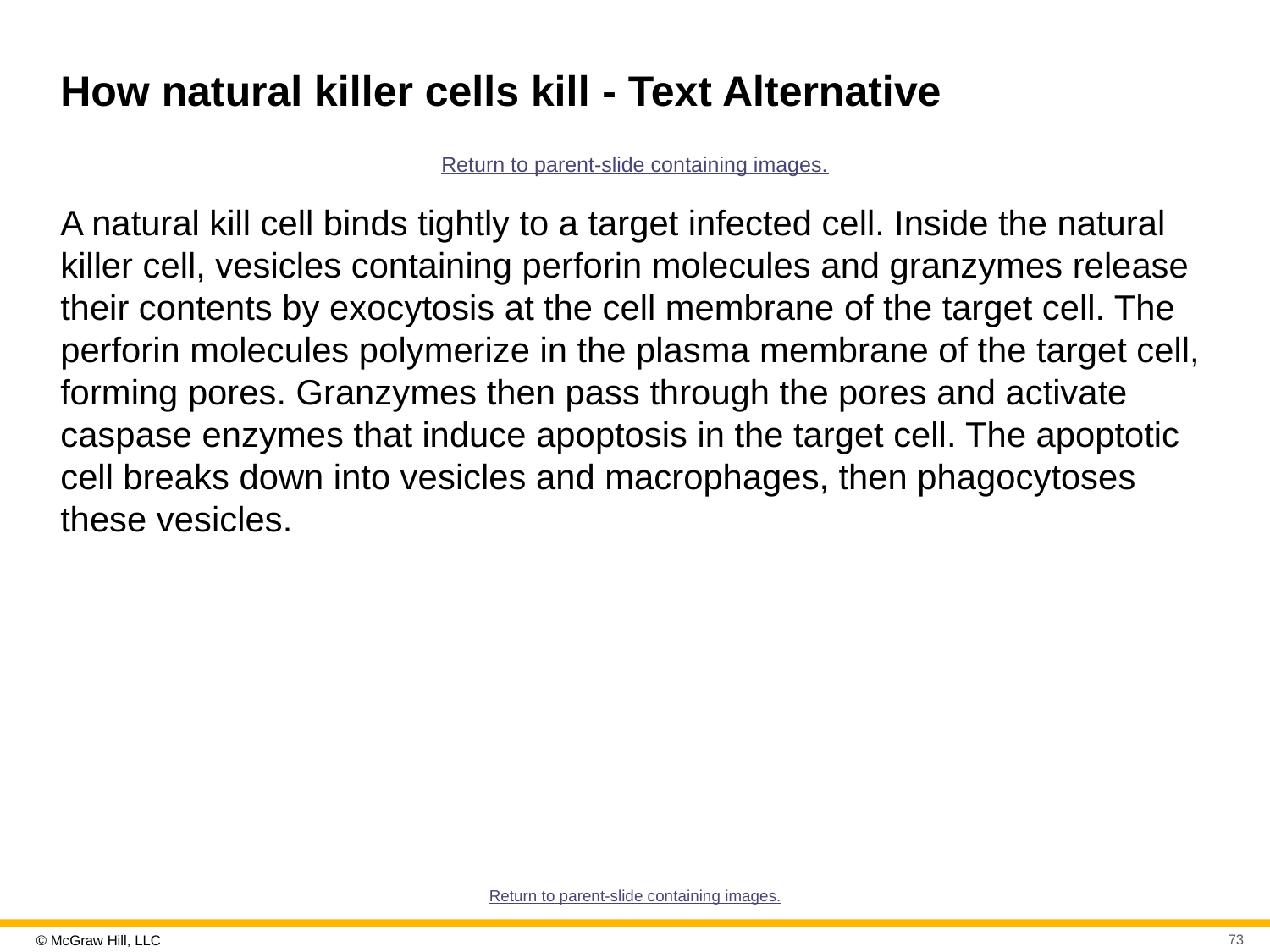

# How natural killer cells kill - Text Alternative
Return to parent-slide containing images.
A natural kill cell binds tightly to a target infected cell. Inside the natural killer cell, vesicles containing perforin molecules and granzymes release their contents by exocytosis at the cell membrane of the target cell. The perforin molecules polymerize in the plasma membrane of the target cell, forming pores. Granzymes then pass through the pores and activate caspase enzymes that induce apoptosis in the target cell. The apoptotic cell breaks down into vesicles and macrophages, then phagocytoses these vesicles.
Return to parent-slide containing images.
73